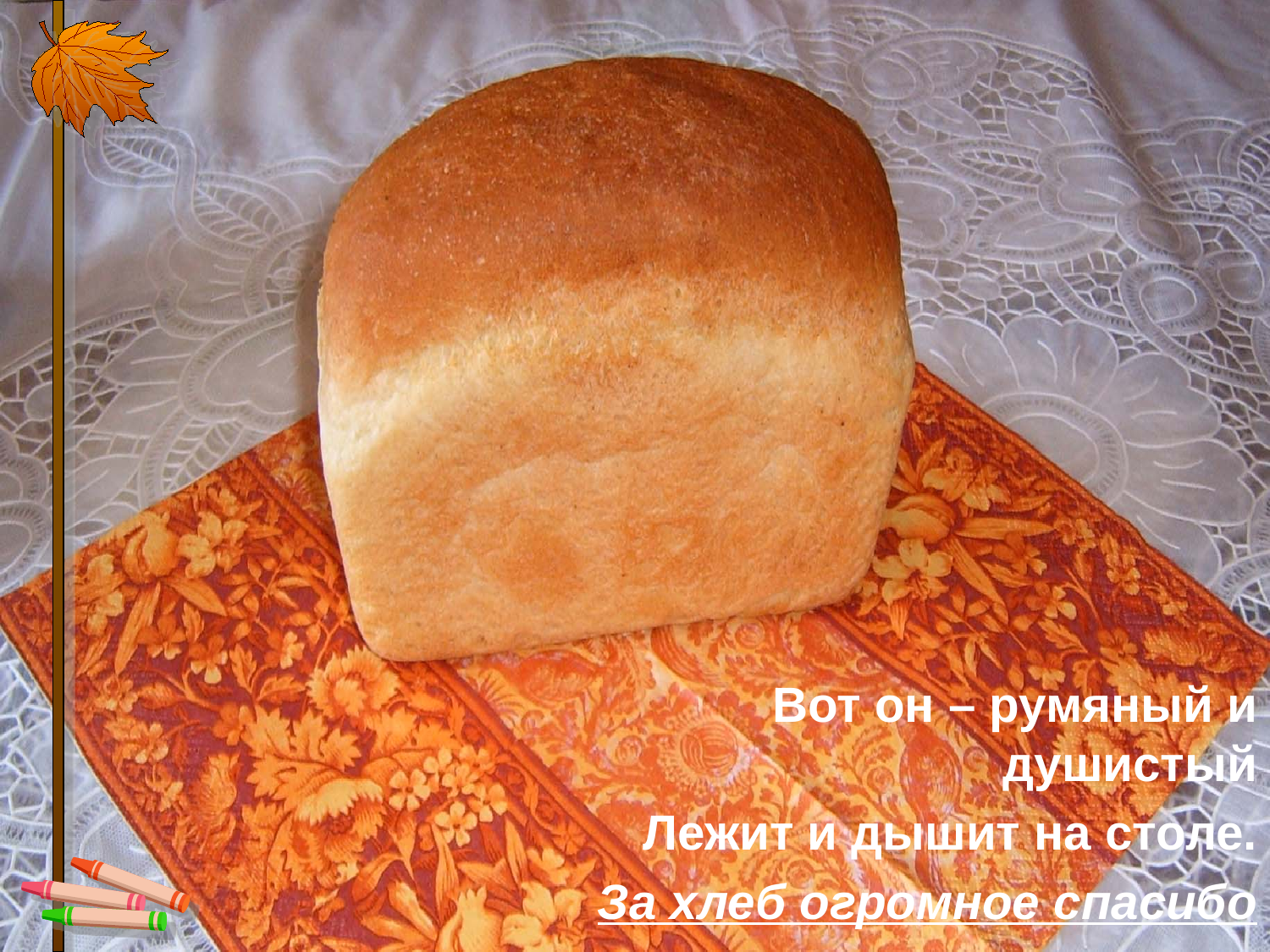

Вот он – румяный и душистый
Лежит и дышит на столе.
     За хлеб огромное спасибо
     Всем хлеборобам на земле!